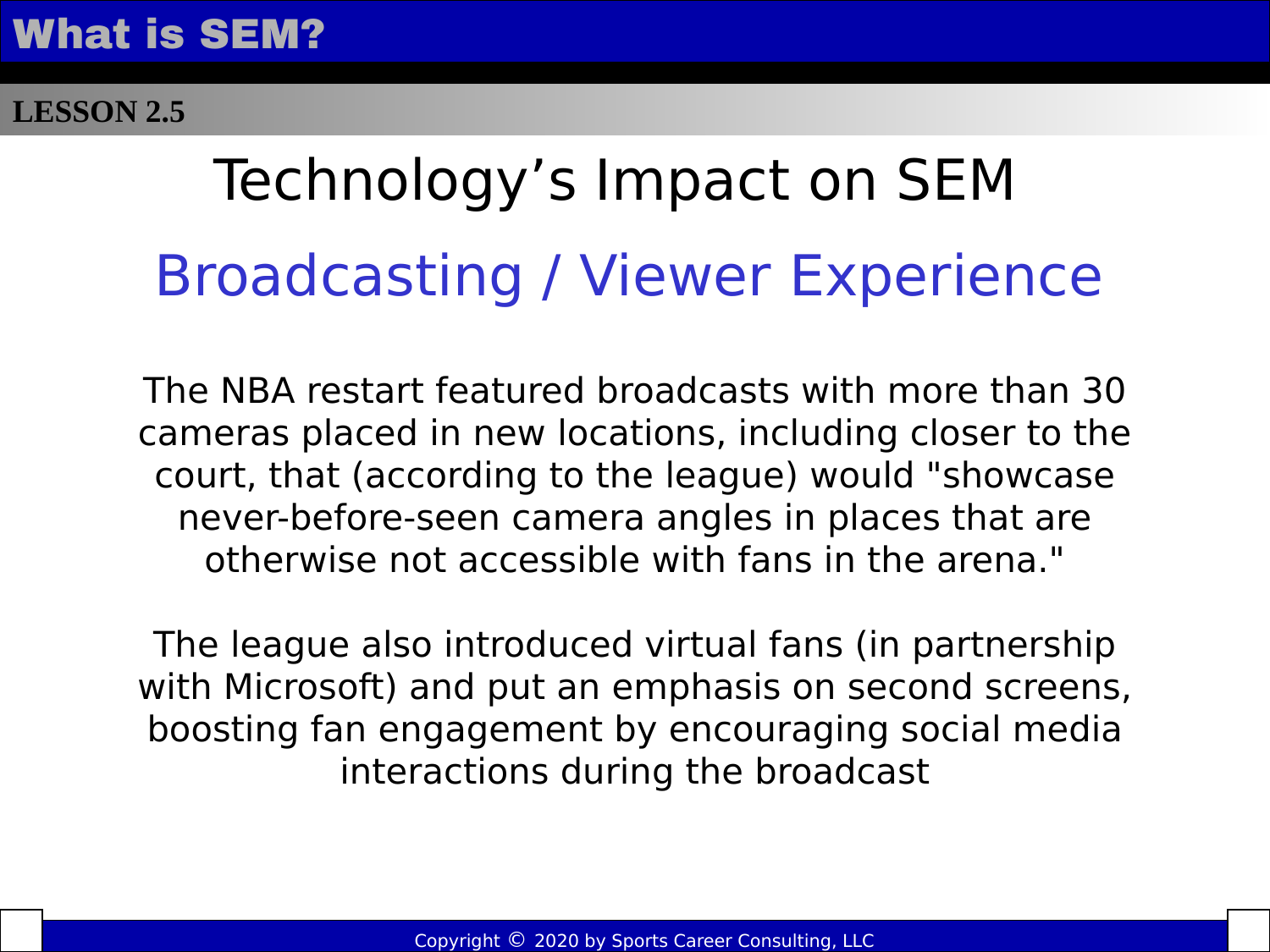

What is SEM?
LESSON 2.5
Technology’s Impact on SEM
Broadcasting / Viewer Experience
The NBA restart featured broadcasts with more than 30 cameras placed in new locations, including closer to the court, that (according to the league) would "showcase never-before-seen camera angles in places that are otherwise not accessible with fans in the arena."

The league also introduced virtual fans (in partnership with Microsoft) and put an emphasis on second screens, boosting fan engagement by encouraging social media interactions during the broadcast
Copyright © 2020 by Sports Career Consulting, LLC